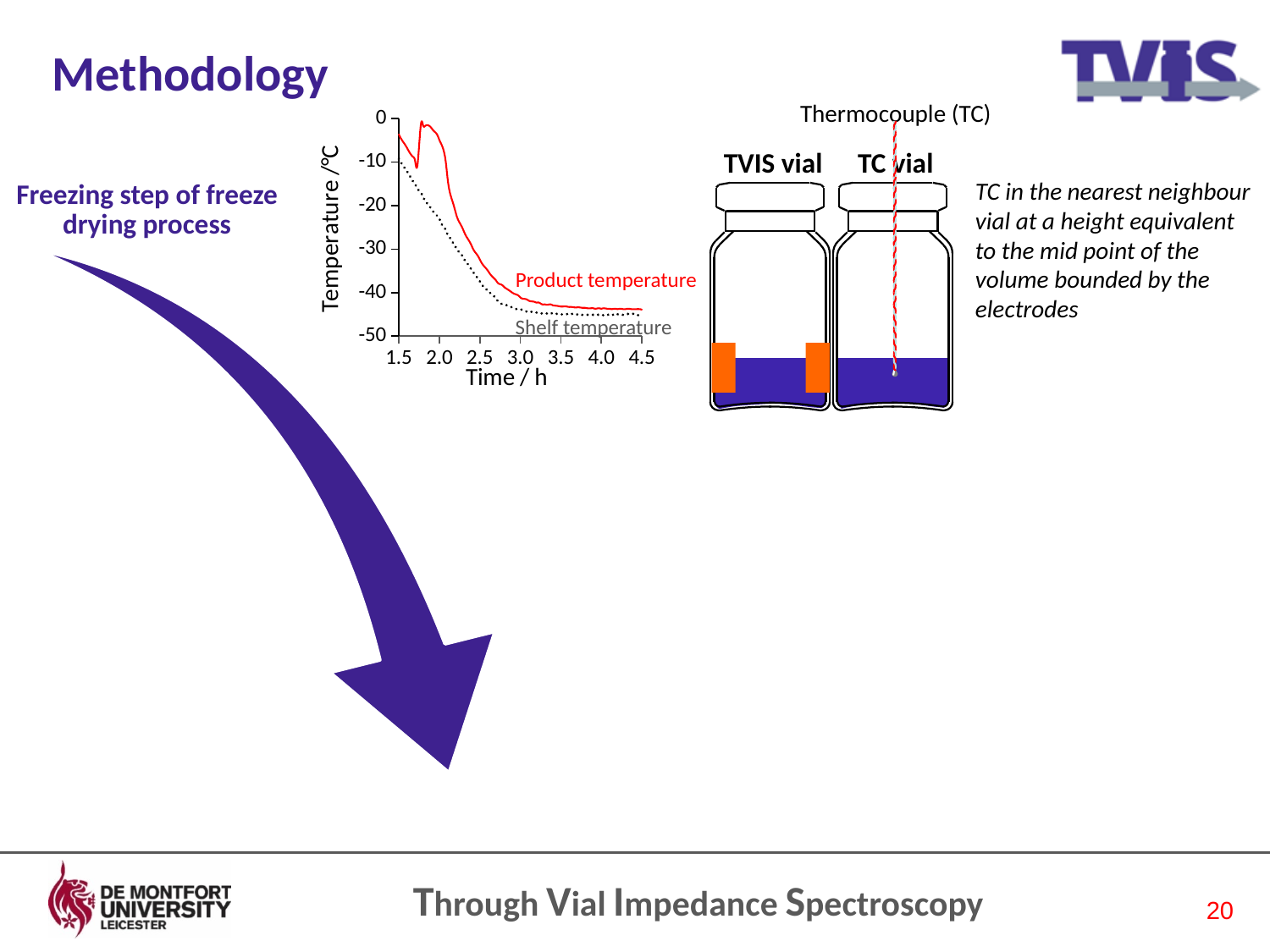

# Methodology
Thermocouple (TC)

TVIS vial

TC vial

### Chart

| Category | TC4 | Tshelf |
|---|---|---|
Freezing step of freeze drying process

TC in the nearest neighbour vial at a height equivalent to the mid point of the volume bounded by the electrodes
Product temperature
Shelf temperature